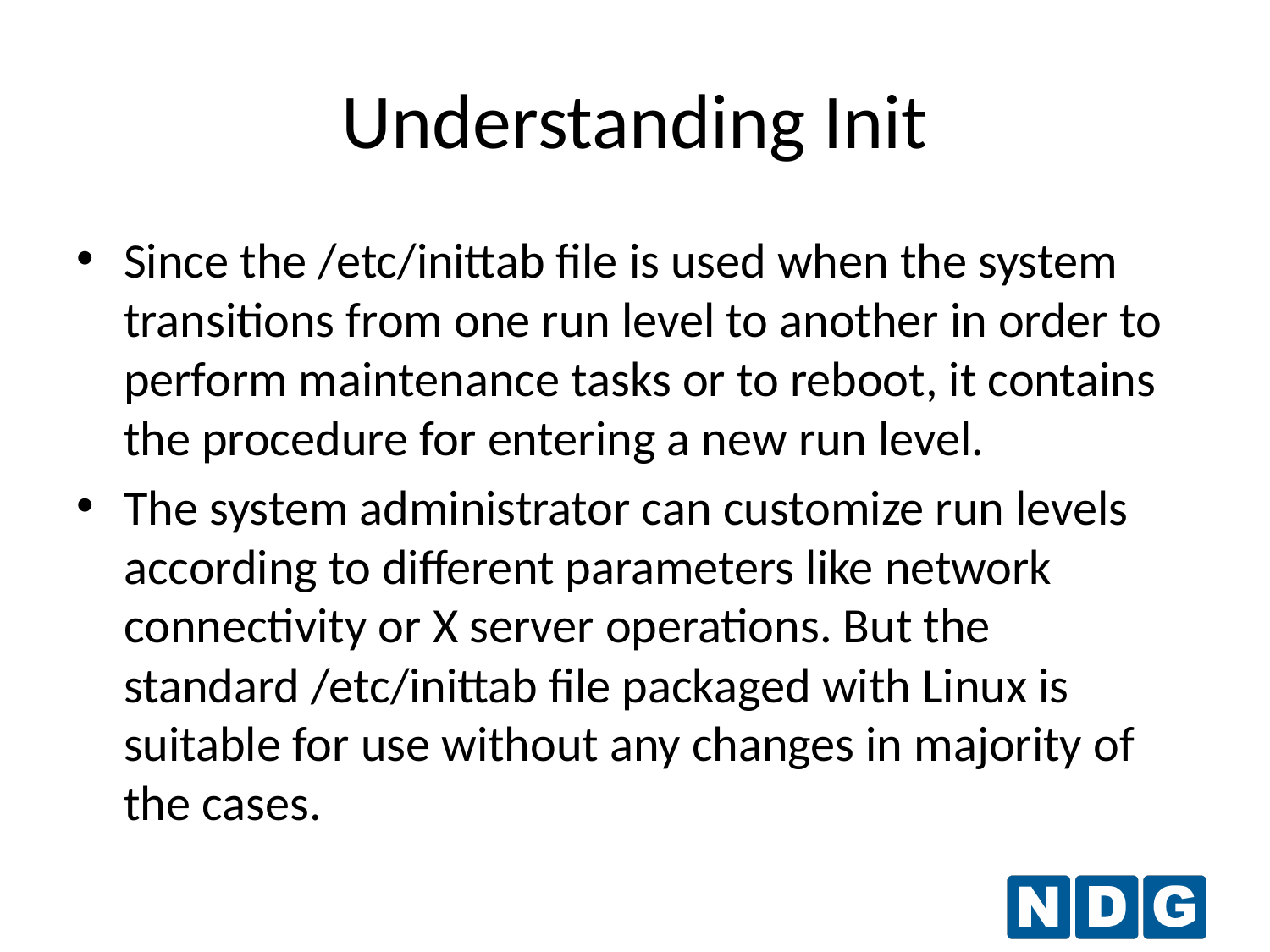

# Understanding Init
Since the /etc/inittab file is used when the system transitions from one run level to another in order to perform maintenance tasks or to reboot, it contains the procedure for entering a new run level.
The system administrator can customize run levels according to different parameters like network connectivity or X server operations. But the standard /etc/inittab file packaged with Linux is suitable for use without any changes in majority of the cases.